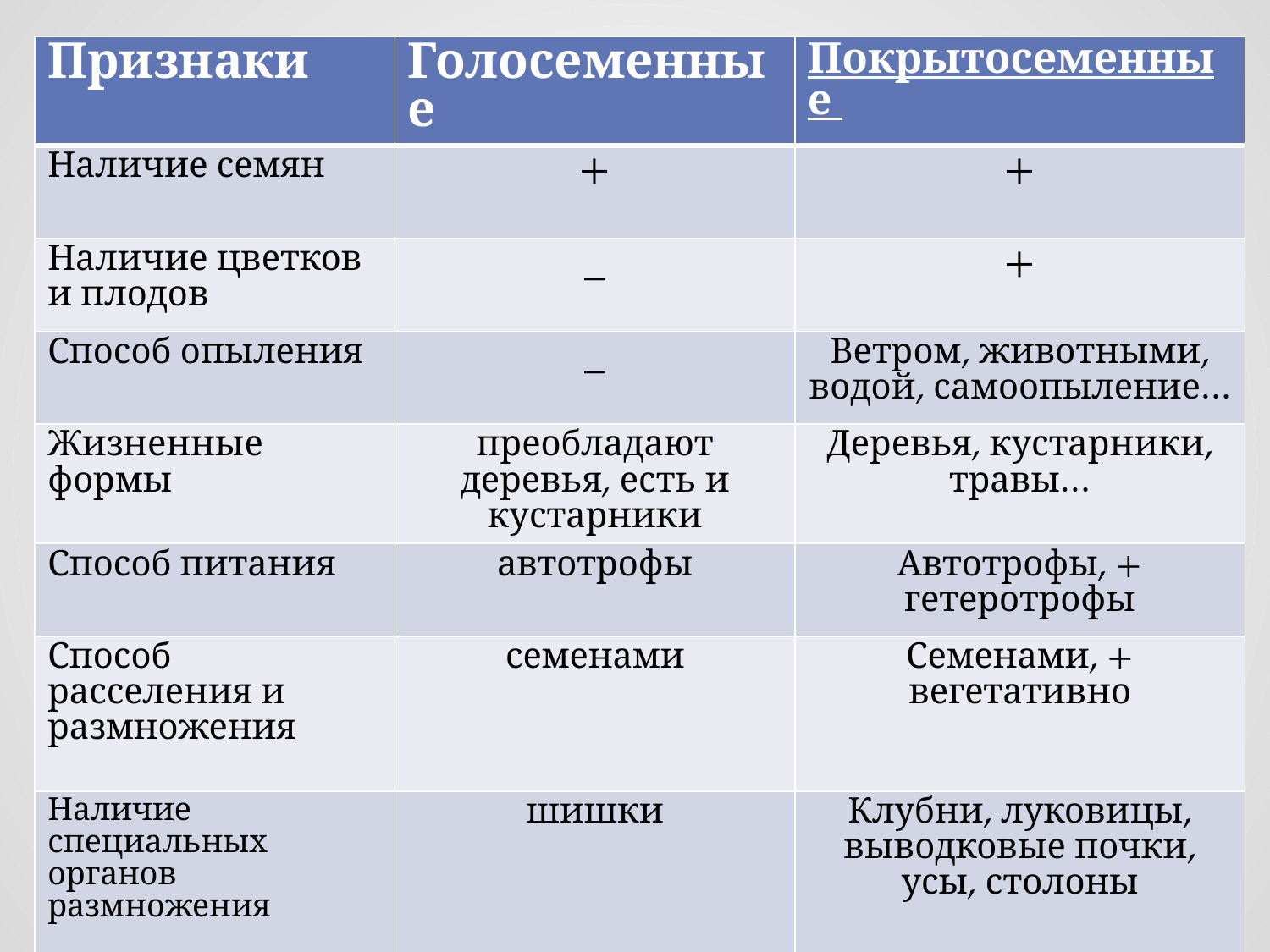

#
| Признаки | Голосеменные | Покрытосеменные |
| --- | --- | --- |
| Наличие семян | + | + |
| Наличие цветков и плодов | \_ | + |
| Способ опыления | \_ | Ветром, животными, водой, самоопыление… |
| Жизненные формы | преобладают деревья, есть и кустарники | Деревья, кустарники, травы… |
| Способ питания | автотрофы | Автотрофы, + гетеротрофы |
| Способ расселения и размножения | семенами | Семенами, + вегетативно |
| Наличие специальных органов размножения | шишки | Клубни, луковицы, выводковые почки, усы, столоны |
|  |  |  |